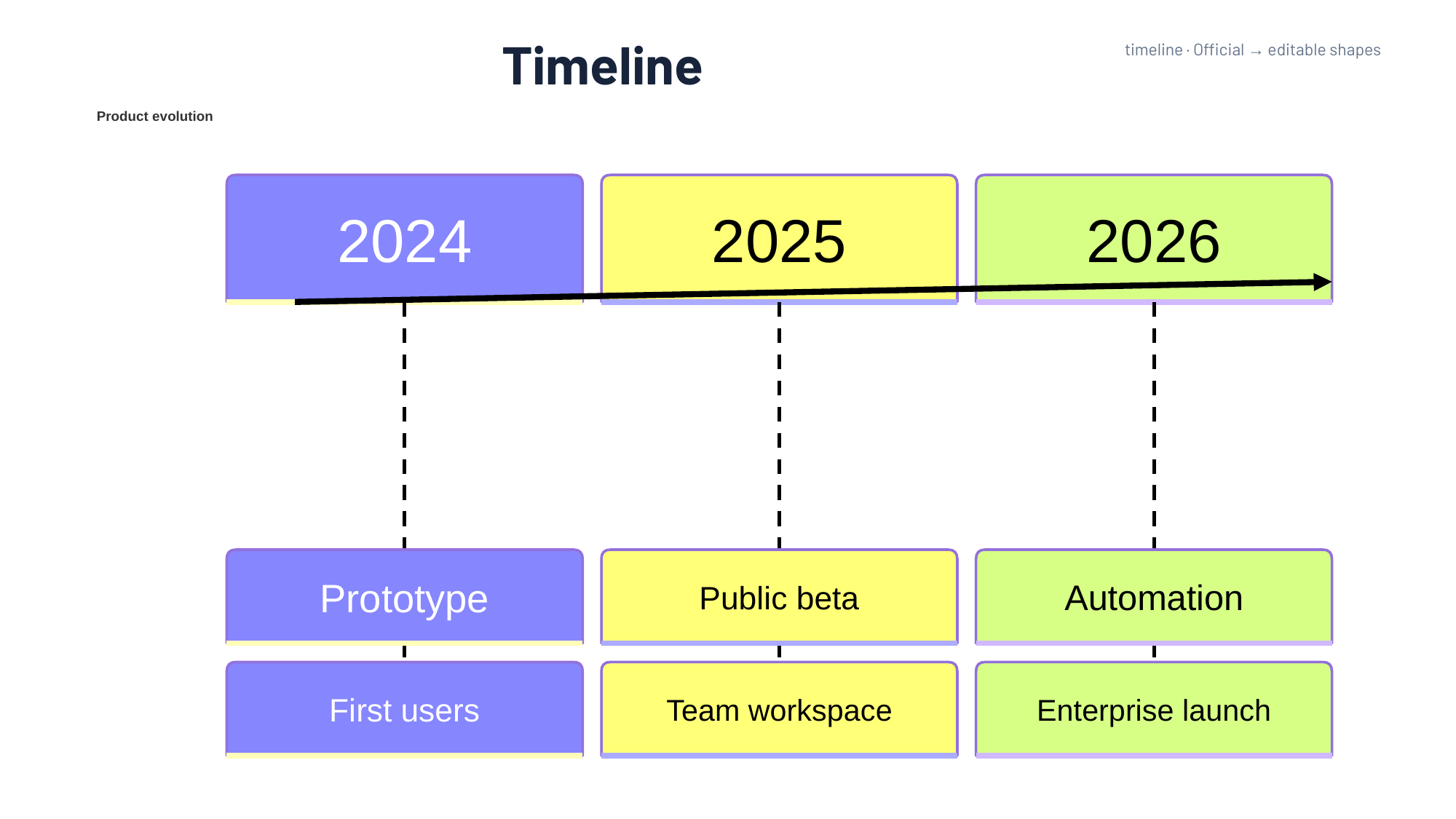

Timeline
timeline · Official → editable shapes
Product evolution
2024
2025
2026
Prototype
Public beta
Automation
First users
Team workspace
Enterprise launch